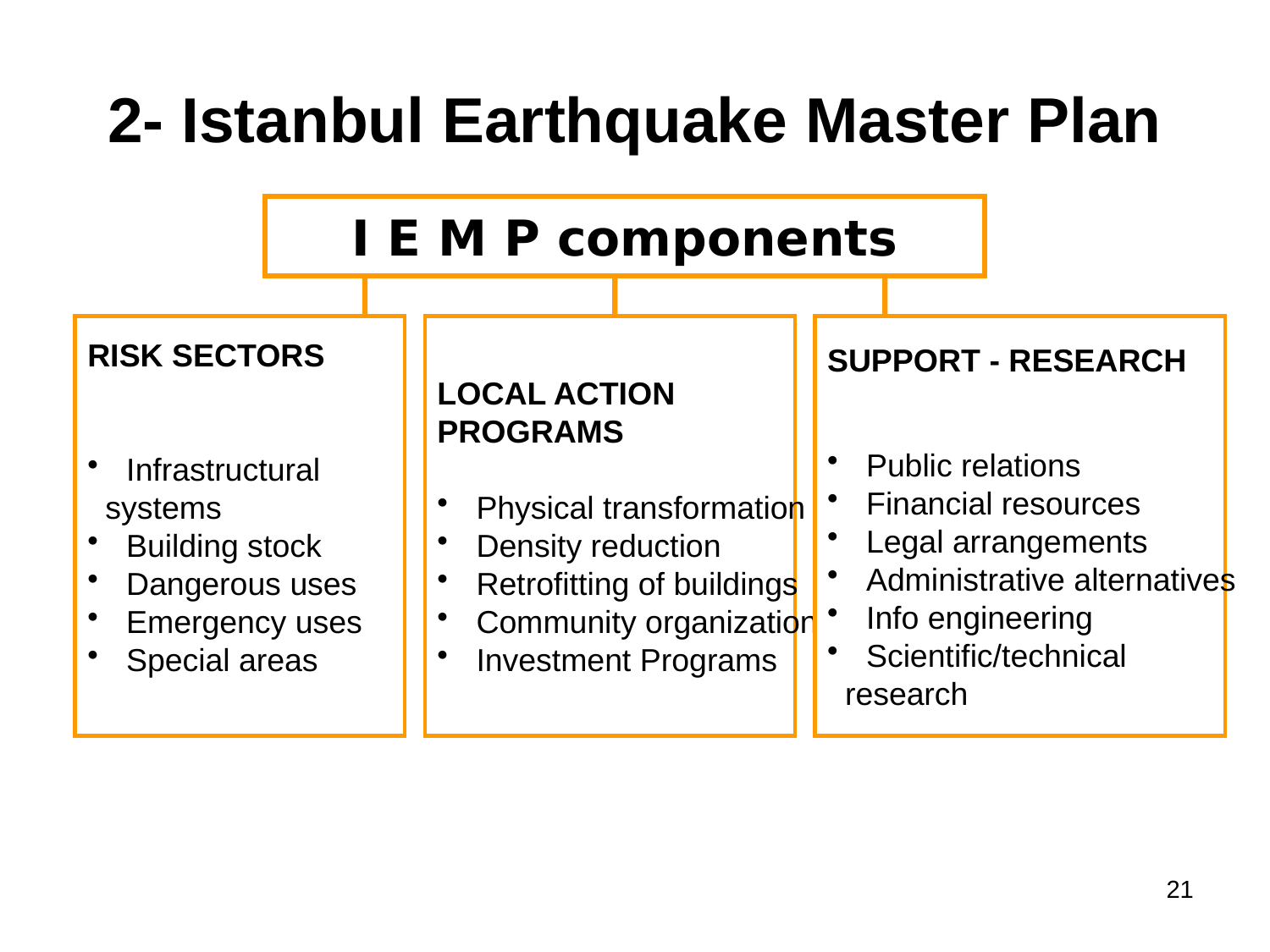

# 2- Istanbul Earthquake Master Plan
I E M P components

RISK SECTORS

 Infrastructural
  systems
 Building stock
 Dangerous uses
 Emergency uses
 Special areas

LOCAL ACTION
PROGRAMS

 Physical transformation
 Density reduction
 Retrofitting of buildings
 Community organization
 Investment Programs

SUPPORT - RESEARCH

 Public relations
 Financial resources
 Legal arrangements
 Administrative alternatives
 Info engineering
 Scientific/technical
  research
21